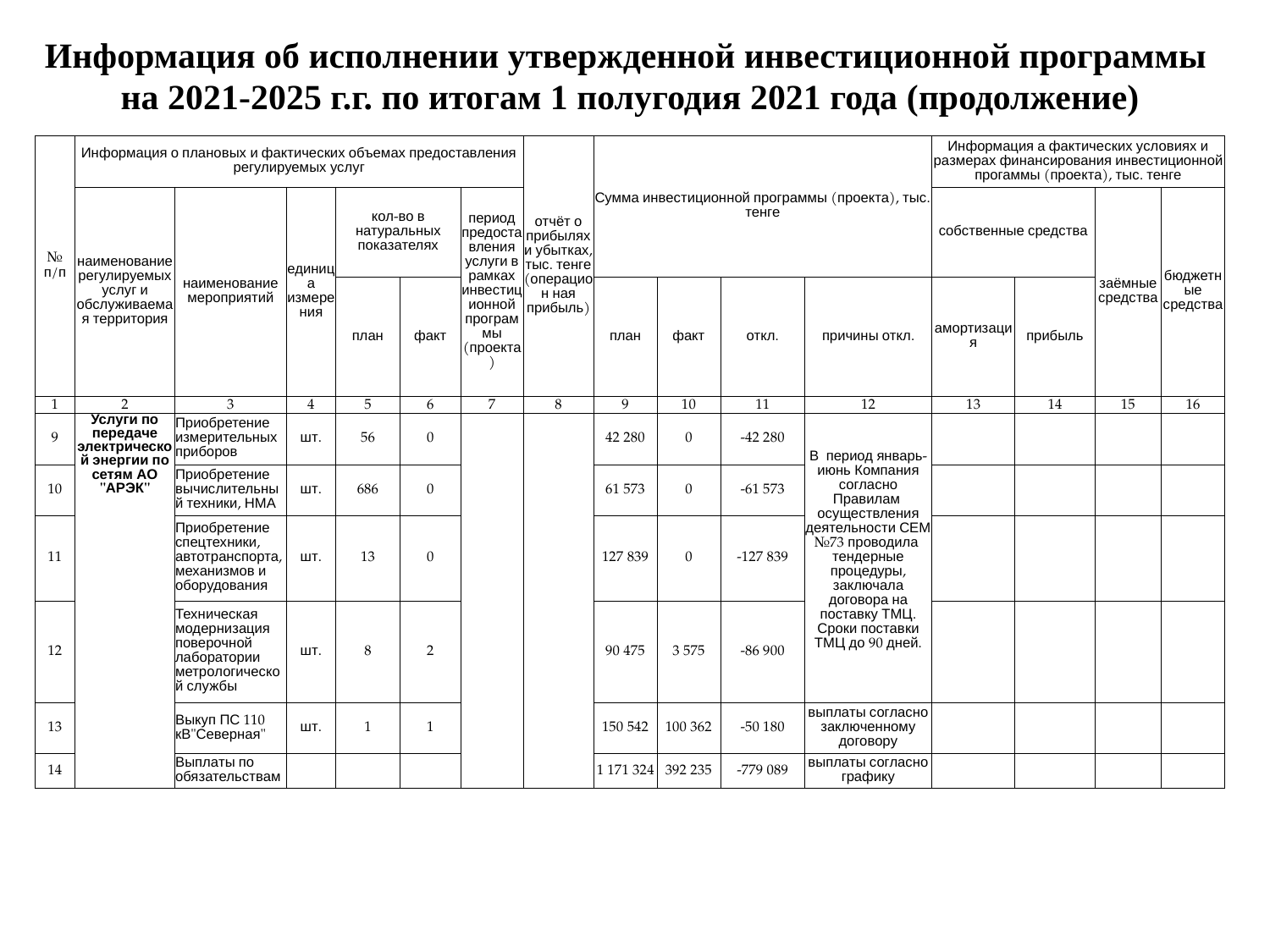

Информация об исполнении утвержденной инвестиционной программы
на 2021-2025 г.г. по итогам 1 полугодия 2021 года (продолжение)
| № п/п | Информация о плановых и фактических объемах предоставления регулируемых услуг |  |  |  |  |  | отчёт о прибылях и убытках, тыс. тенге (операцион ная прибыль) | Сумма инвестиционной программы (проекта), тыс. тенге |  |  |  | Информация а фактических условиях и размерах финансирования инвестиционной прогаммы (проекта), тыс. тенге |  |  |  |
| --- | --- | --- | --- | --- | --- | --- | --- | --- | --- | --- | --- | --- | --- | --- | --- |
|  | наименование регулируемых услуг и обслуживаемая территория | наименование мероприятий | единица измерения | кол-во в натуральных показателях |  | период предоставления услуги в рамках инвестиционной программы (проекта) |  |  |  |  |  | собственные средства |  | заёмные средства | бюджетные средства |
|  |  |  |  | план | факт |  |  | план | факт | откл. | причины откл. | амортизация | прибыль |  |  |
| 1 | 2 | 3 | 4 | 5 | 6 | 7 | 8 | 9 | 10 | 11 | 12 | 13 | 14 | 15 | 16 |
| 9 | Услуги по передаче электрической энергии по сетям АО "АРЭК" | Приобретение измерительных приборов | шт. | 56 | 0 |  |  | 42 280 | 0 | -42 280 | В период январь-июнь Компания согласно Правилам осуществления деятельности СЕМ №73 проводила тендерные процедуры, заключала договора на поставку ТМЦ. Сроки поставки ТМЦ до 90 дней. |  |  |  |  |
| 10 |  | Приобретение вычислительный техники, НМА | шт. | 686 | 0 |  |  | 61 573 | 0 | -61 573 |  |  |  |  |  |
| 11 |  | Приобретение спецтехники, автотранспорта, механизмов и оборудования | шт. | 13 | 0 |  |  | 127 839 | 0 | -127 839 |  |  |  |  |  |
| 12 |  | Техническая модернизация поверочной лаборатории метрологической службы | шт. | 8 | 2 |  |  | 90 475 | 3 575 | -86 900 |  |  |  |  |  |
| 13 |  | Выкуп ПС 110 кВ"Северная" | шт. | 1 | 1 |  |  | 150 542 | 100 362 | -50 180 | выплаты согласно заключенному договору |  |  |  |  |
| 14 |  | Выплаты по обязательствам |  |  |  |  |  | 1 171 324 | 392 235 | -779 089 | выплаты согласно графику |  |  |  |  |